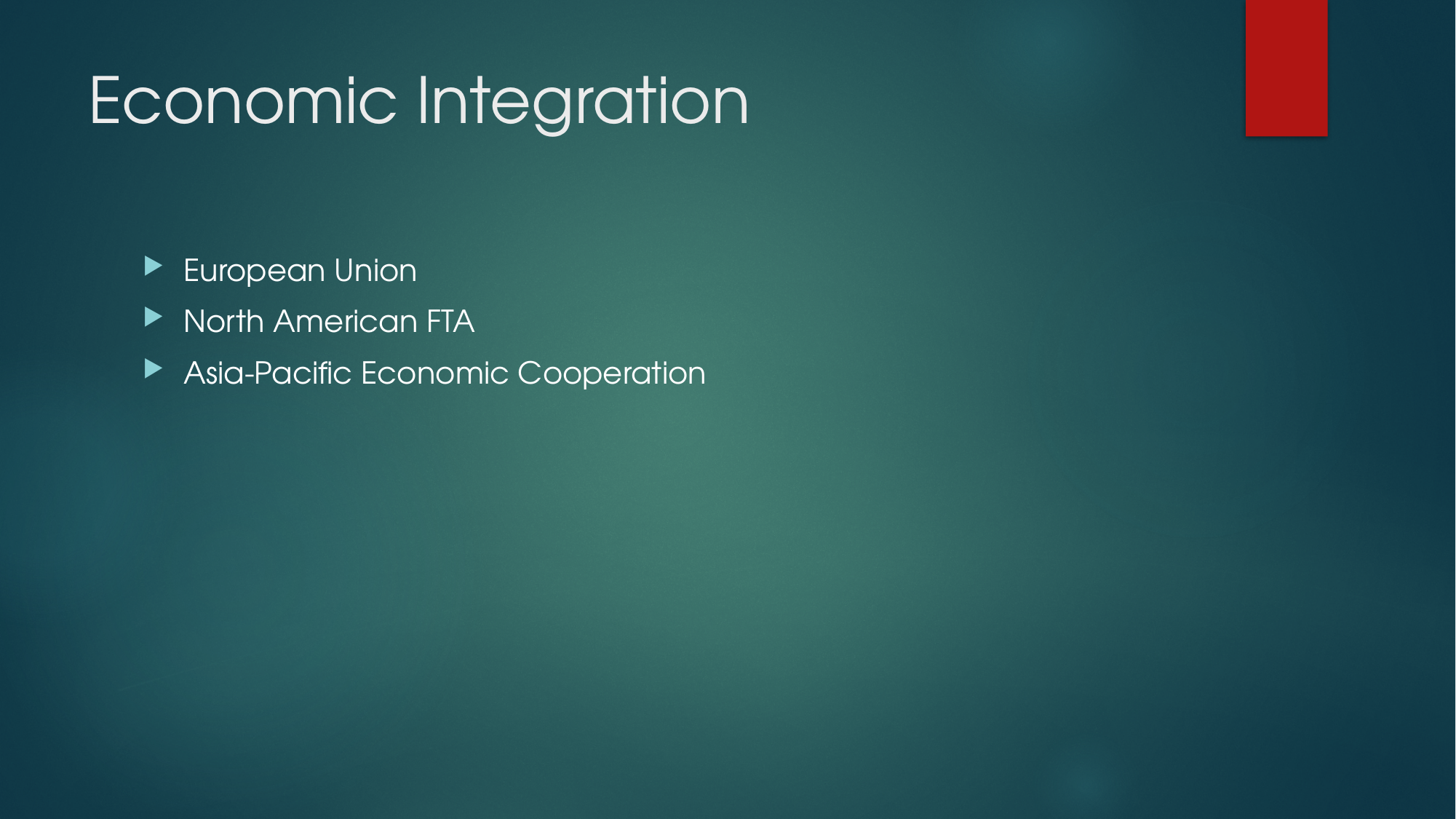

# Economic Integration
European Union
North American FTA
Asia-Pacific Economic Cooperation